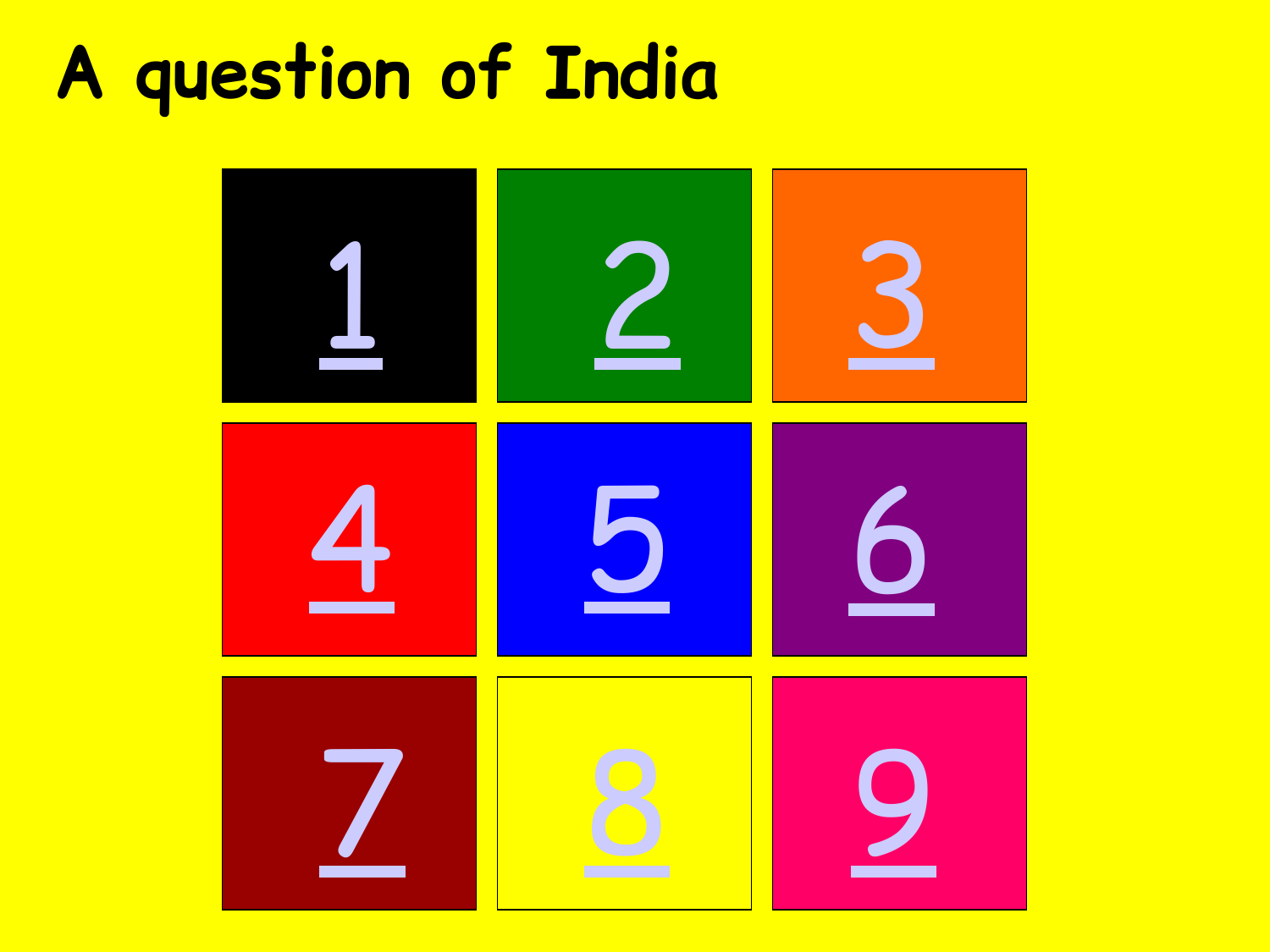

A question of India

1
2
3

4
5
6

7
8
9